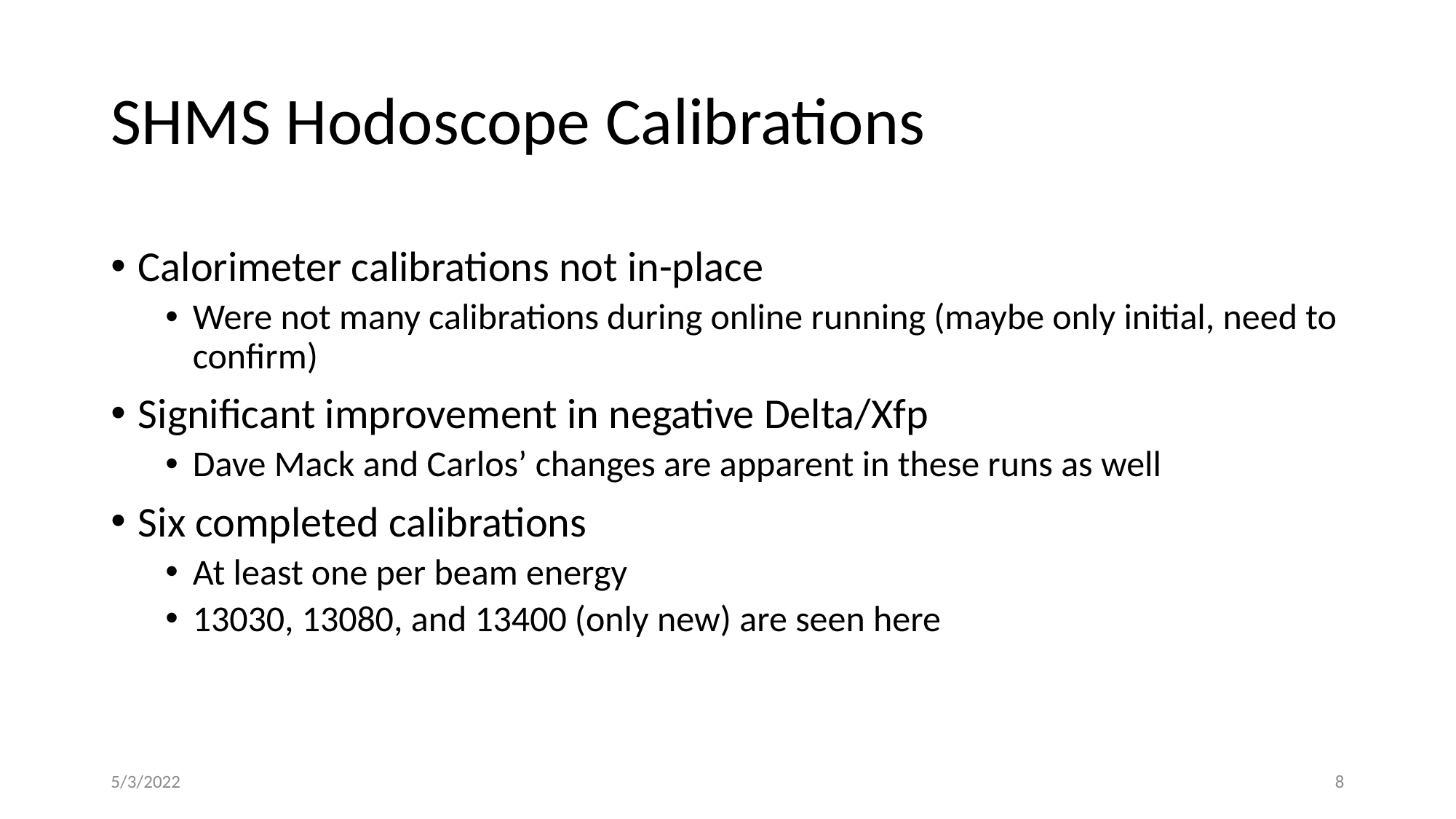

# SHMS Hodoscope Calibrations
Calorimeter calibrations not in-place
Were not many calibrations during online running (maybe only initial, need to confirm)
Significant improvement in negative Delta/Xfp
Dave Mack and Carlos’ changes are apparent in these runs as well
Six completed calibrations
At least one per beam energy
13030, 13080, and 13400 (only new) are seen here

5/3/2022
8